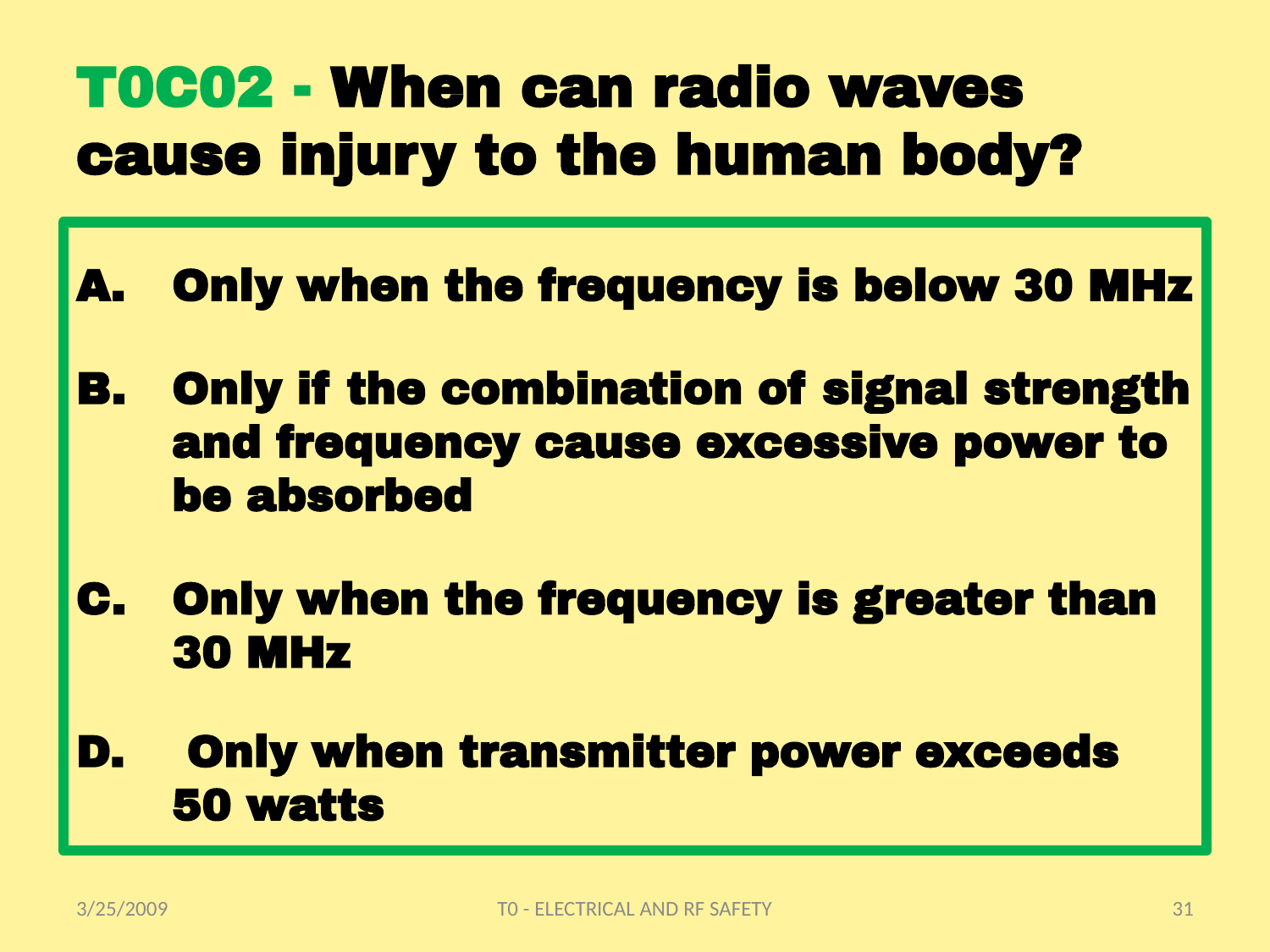

# T0C02 - When can radio waves cause injury to the human body?

Only when the frequency is below 30 MHz

Only if the combination of signal strength and frequency cause excessive power to be absorbed

Only when the frequency is greater than 30 MHz

 Only when transmitter power exceeds 50 watts

3/25/2009
T0 - ELECTRICAL AND RF SAFETY
31